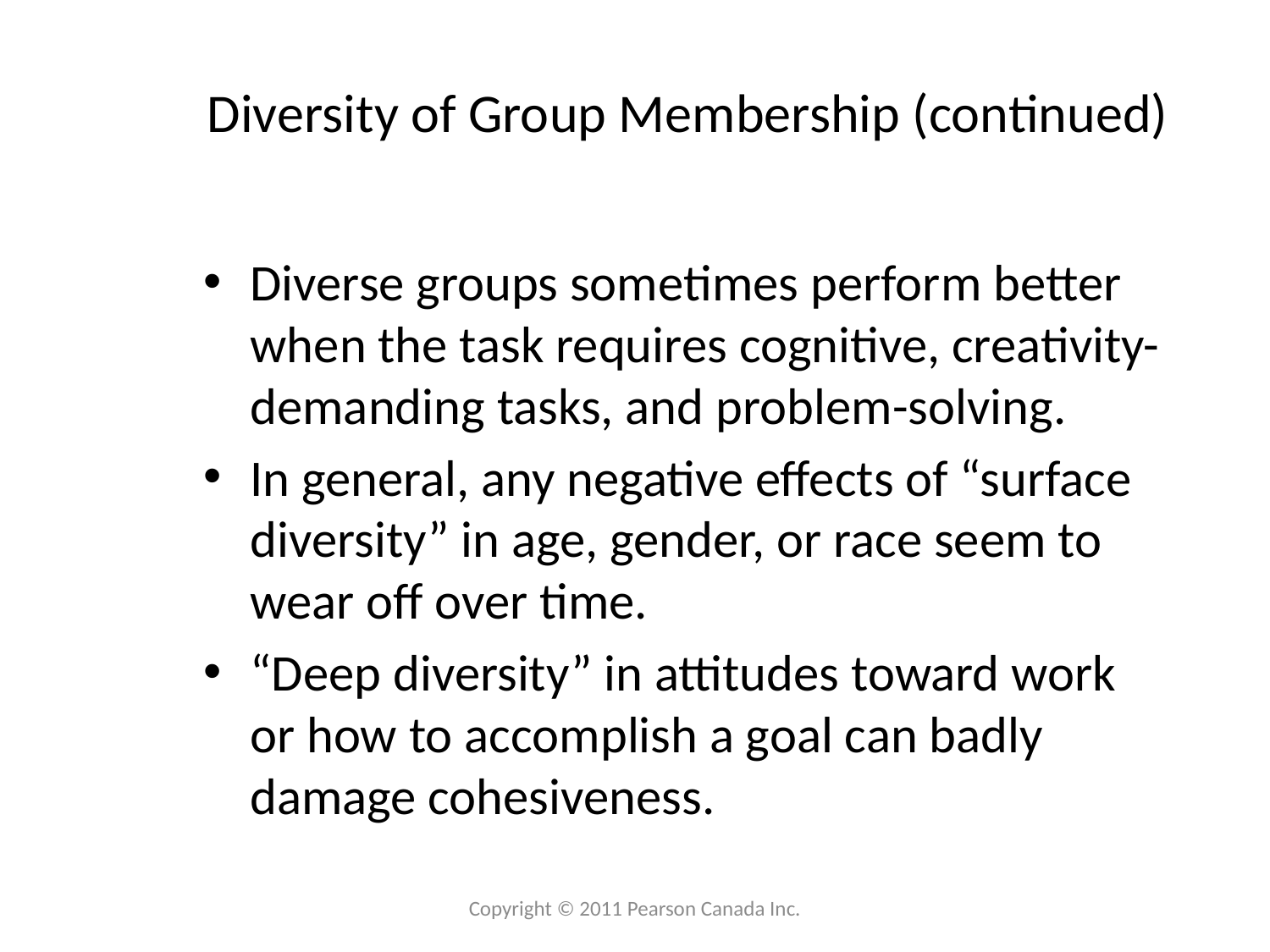

# Diversity of Group Membership (continued)
Diverse groups sometimes perform better when the task requires cognitive, creativity-demanding tasks, and problem-solving.
In general, any negative effects of “surface diversity” in age, gender, or race seem to wear off over time.
“Deep diversity” in attitudes toward work or how to accomplish a goal can badly damage cohesiveness.
Copyright © 2011 Pearson Canada Inc.